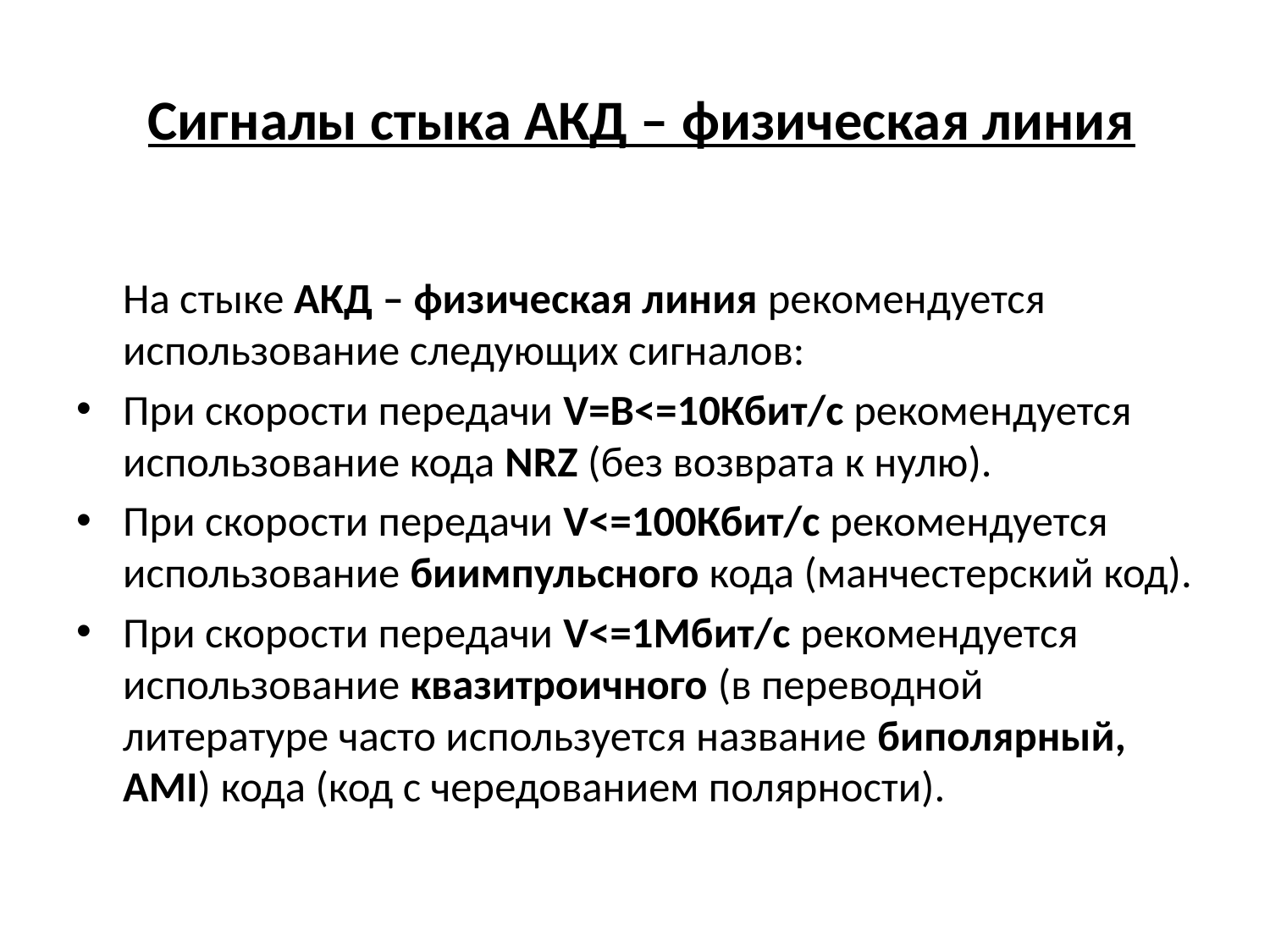

# Сигналы стыка АКД – физическая линия
	На стыке АКД – физическая линия рекомендуется использование следующих сигналов:
При скорости передачи V=B<=10Кбит/с рекомендуется использование кода NRZ (без возврата к нулю).
При скорости передачи V<=100Кбит/с рекомендуется использование биимпульсного кода (манчестерский код).
При скорости передачи V<=1Мбит/с рекомендуется использование квазитроичного (в переводной литературе часто используется название биполярный, AMI) кода (код с чередованием полярности).